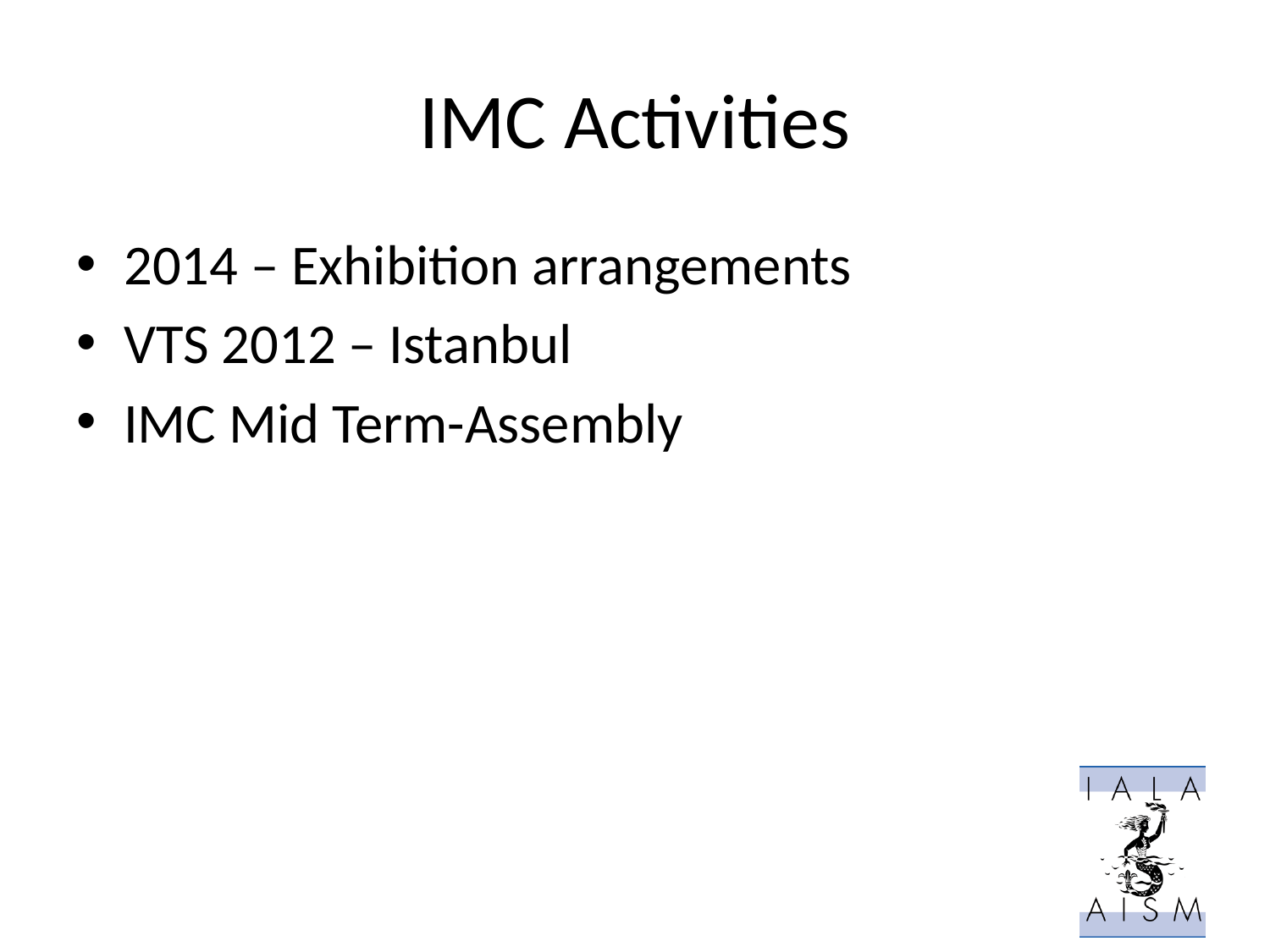

# IMC Activities
2014 – Exhibition arrangements
VTS 2012 – Istanbul
IMC Mid Term-Assembly